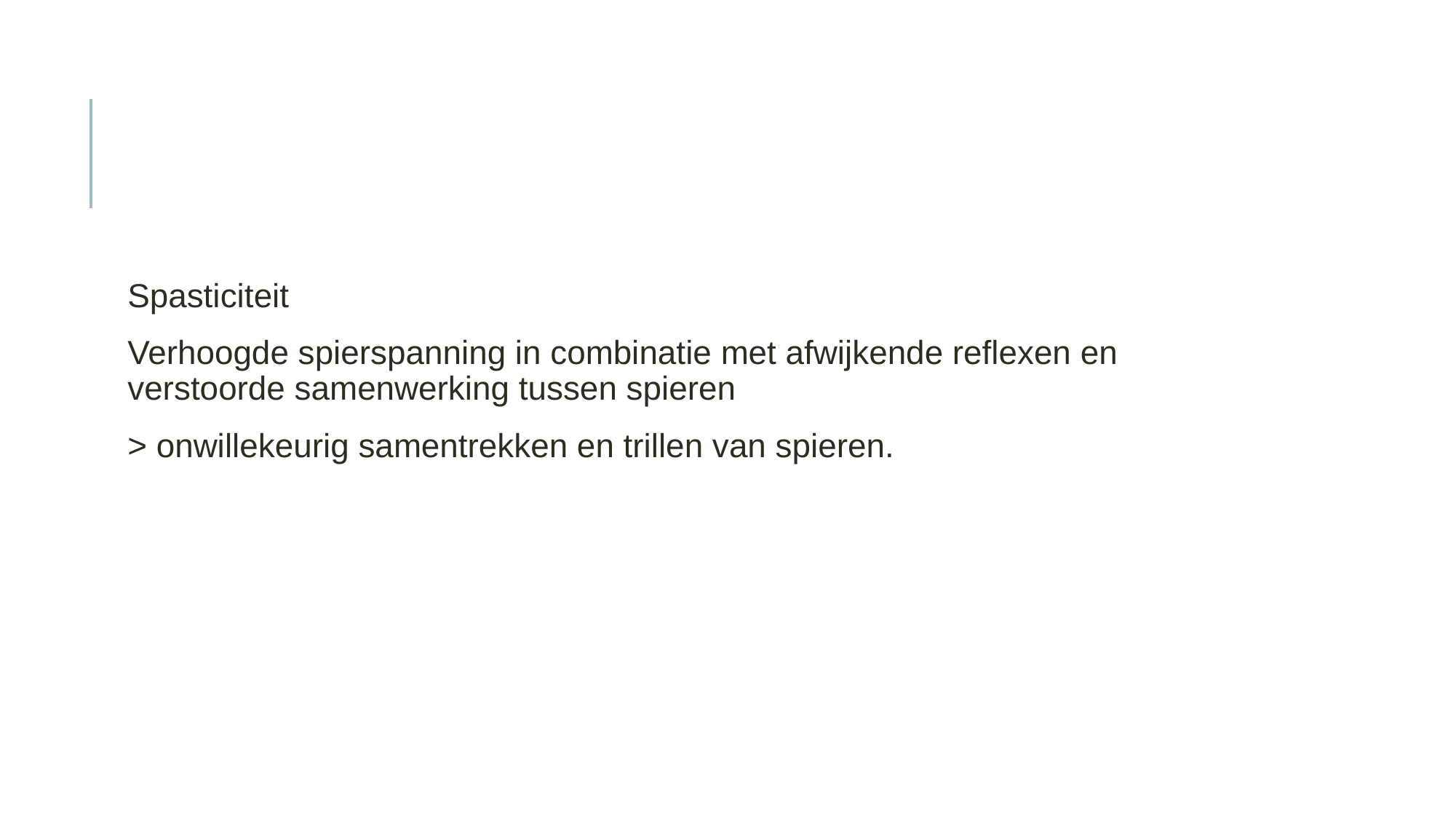

#
Spasticiteit
Verhoogde spierspanning in combinatie met afwijkende reflexen en verstoorde samenwerking tussen spieren
> onwillekeurig samentrekken en trillen van spieren.